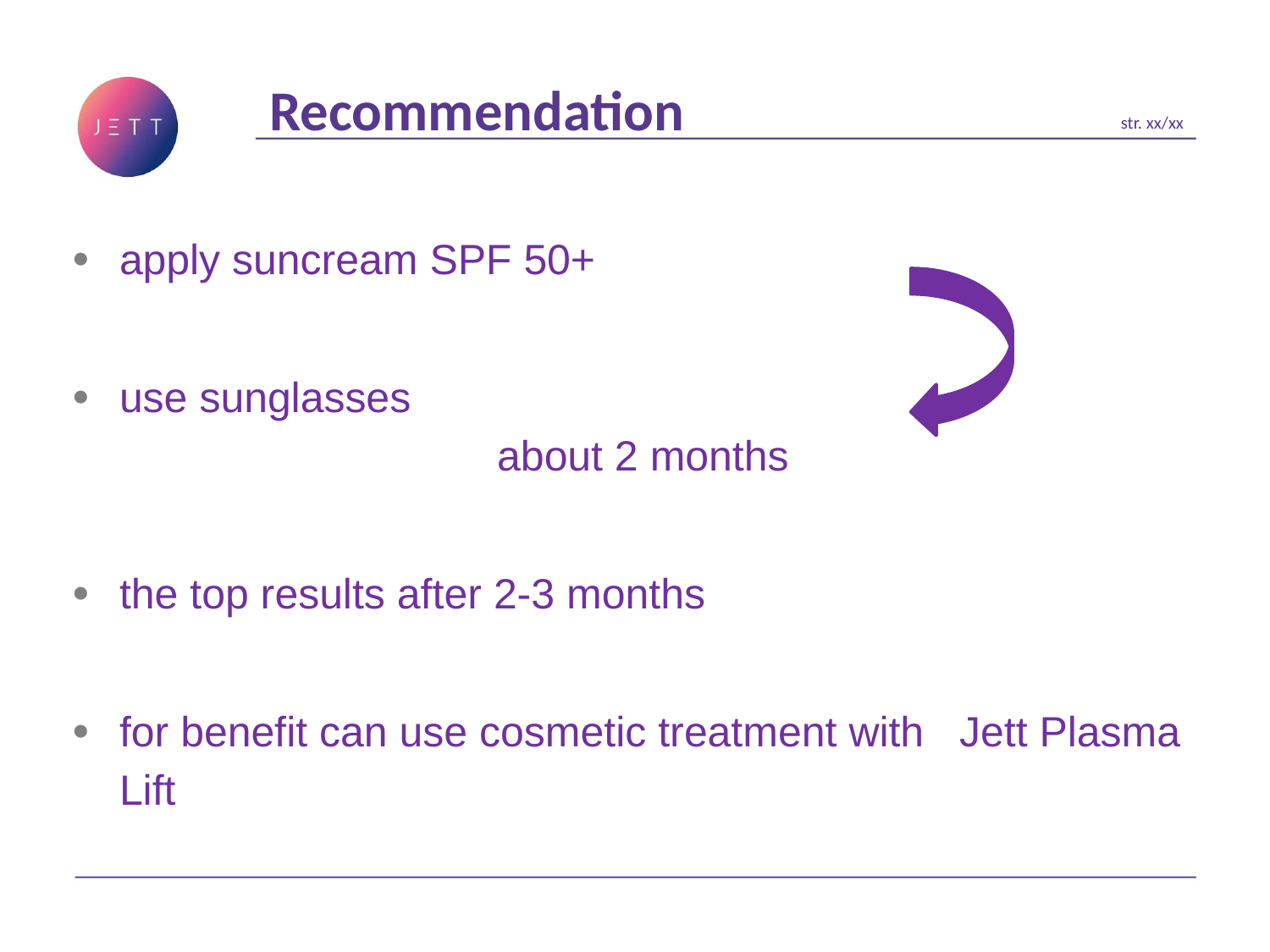

Recommendation
str. xx/xx
apply suncream SPF 50+

use sunglasses
                                about 2 months

the top results after 2-3 months

for benefit can use cosmetic treatment with   Jett Plasma Lift